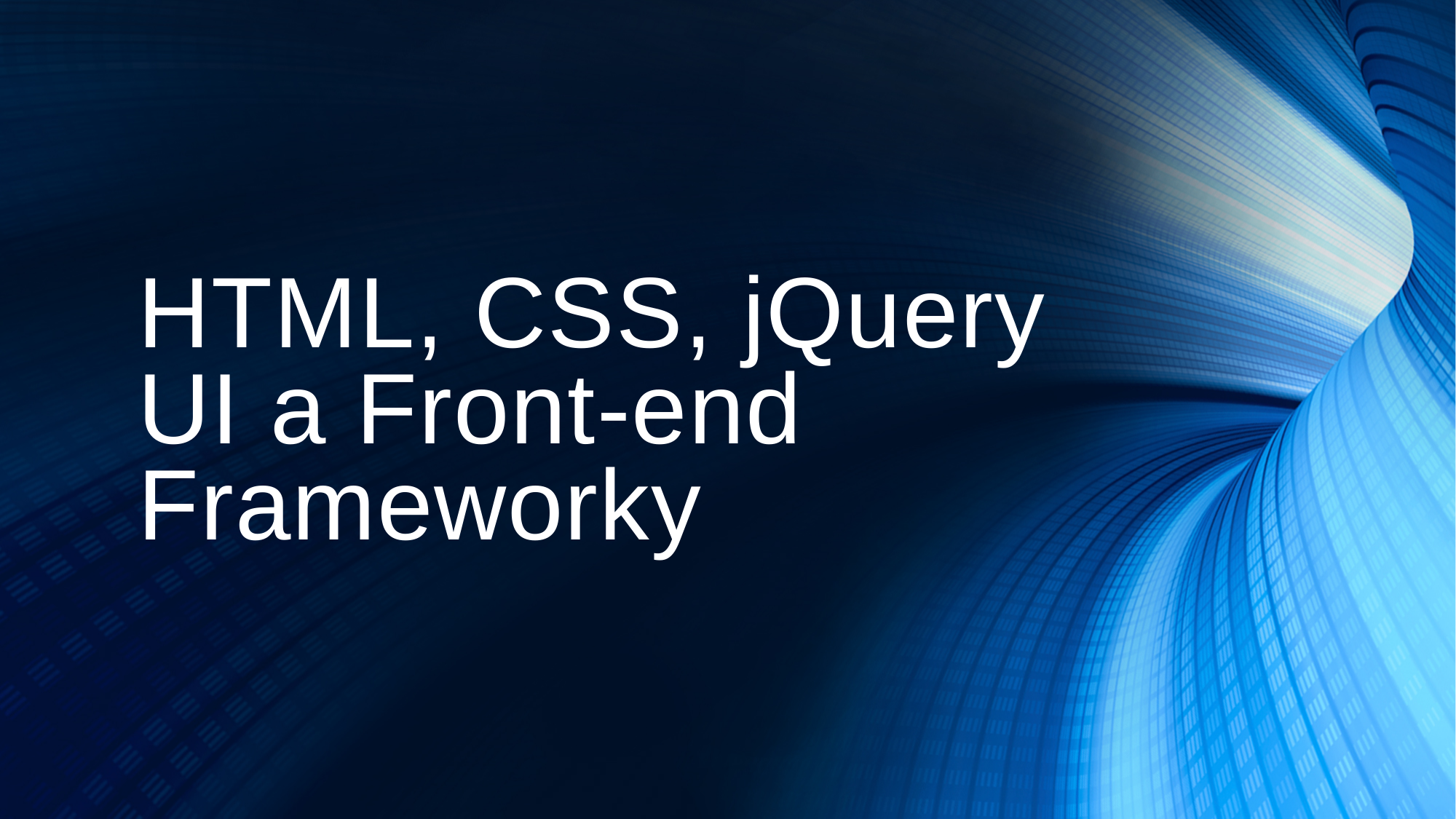

# HTML, CSS, jQuery UI a Front-end Frameworky